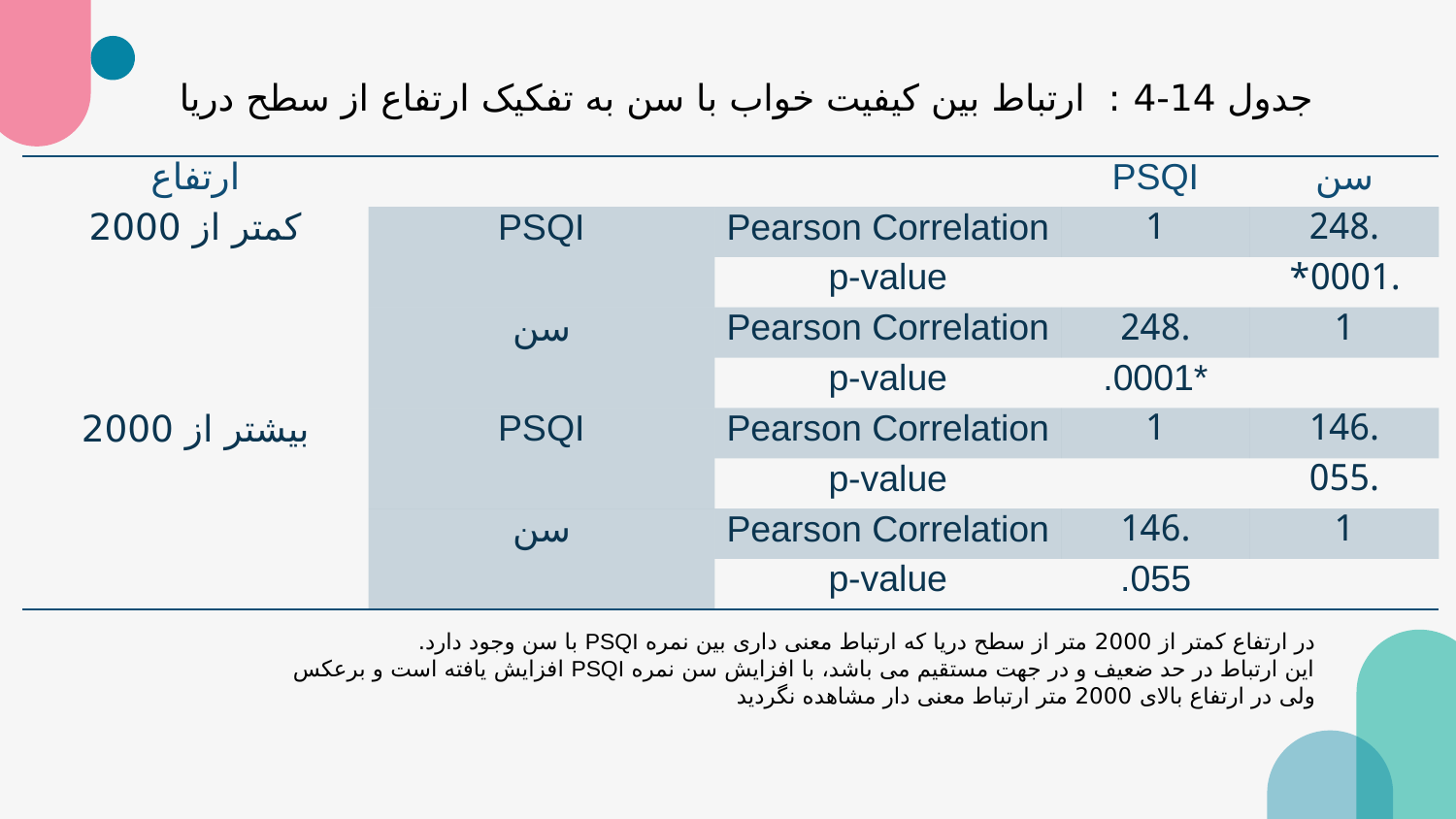

جدول 14-4 :  ارتباط بین کیفیت خواب با سن به تفکیک ارتفاع از سطح دریا
| ارتفاع |  |  | PSQI | سن |
| --- | --- | --- | --- | --- |
| کمتر از 2000 | PSQI | Pearson Correlation | 1 | .248 |
|  |  | p-value |  | .0001\* |
|  | سن | Pearson Correlation | .248 | 1 |
|  |  | p-value | .0001\* |  |
| بیشتر از 2000 | PSQI | Pearson Correlation | 1 | .146 |
|  |  | p-value |  | .055 |
|  | سن | Pearson Correlation | .146 | 1 |
|  |  | p-value | .055 |  |
در ارتفاع کمتر از 2000 متر از سطح دریا که ارتباط معنی داری بین نمره PSQI با سن وجود دارد.
این ارتباط در حد ضعیف و در جهت مستقیم می باشد، با افزایش سن نمره PSQI افزایش یافته است و برعکس
ولی در ارتفاع بالای 2000 متر ارتباط معنی دار مشاهده نگردید